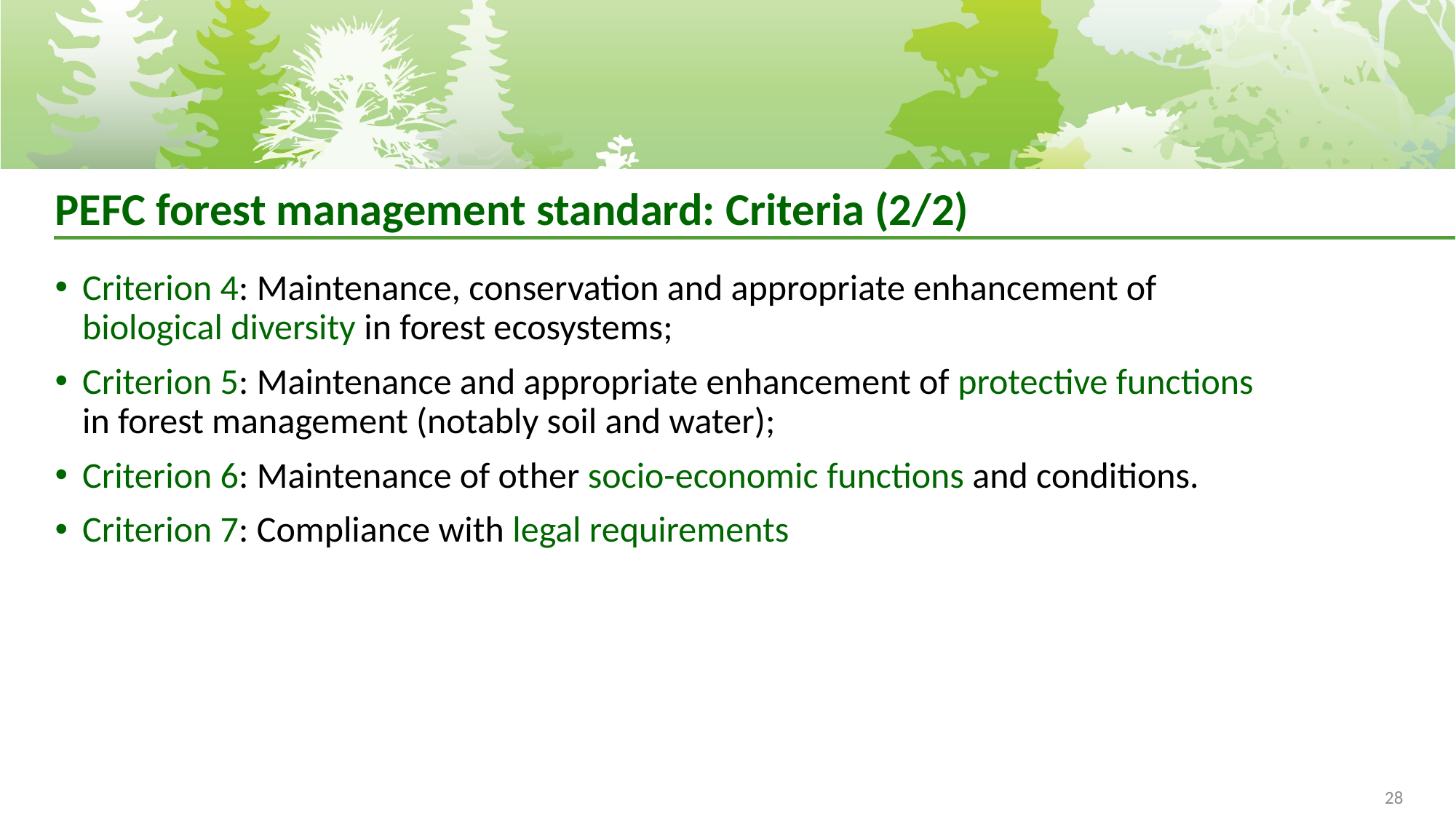

# PEFC forest management standard: Criteria (2/2)
Criterion 4: Maintenance, conservation and appropriate enhancement of biological diversity in forest ecosystems;
Criterion 5: Maintenance and appropriate enhancement of protective functions in forest management (notably soil and water);
Criterion 6: Maintenance of other socio-economic functions and conditions.
Criterion 7: Compliance with legal requirements
28